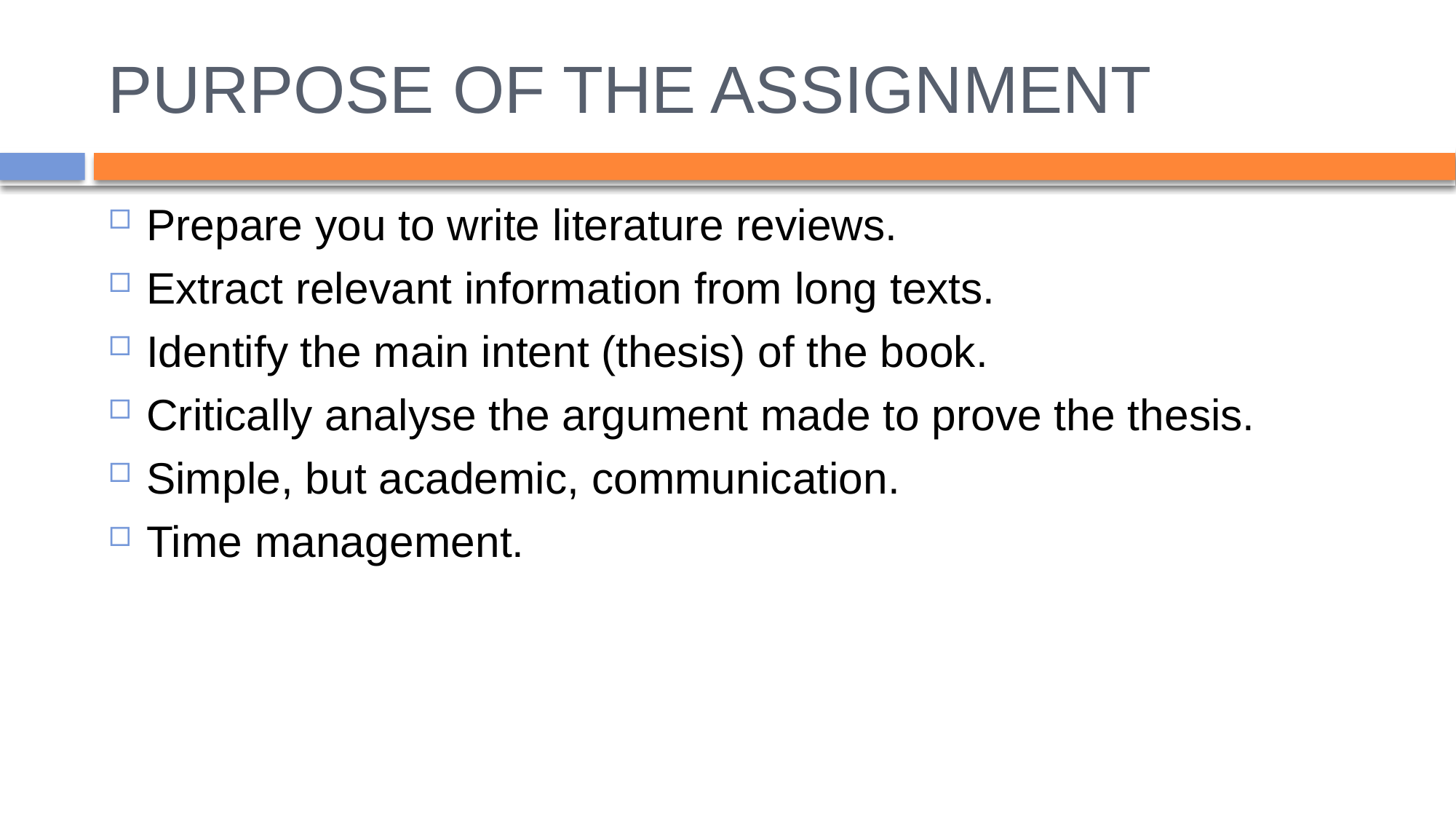

# PURPOSE OF THE ASSIGNMENT
Prepare you to write literature reviews.
Extract relevant information from long texts.
Identify the main intent (thesis) of the book.
Critically analyse the argument made to prove the thesis.
Simple, but academic, communication.
Time management.